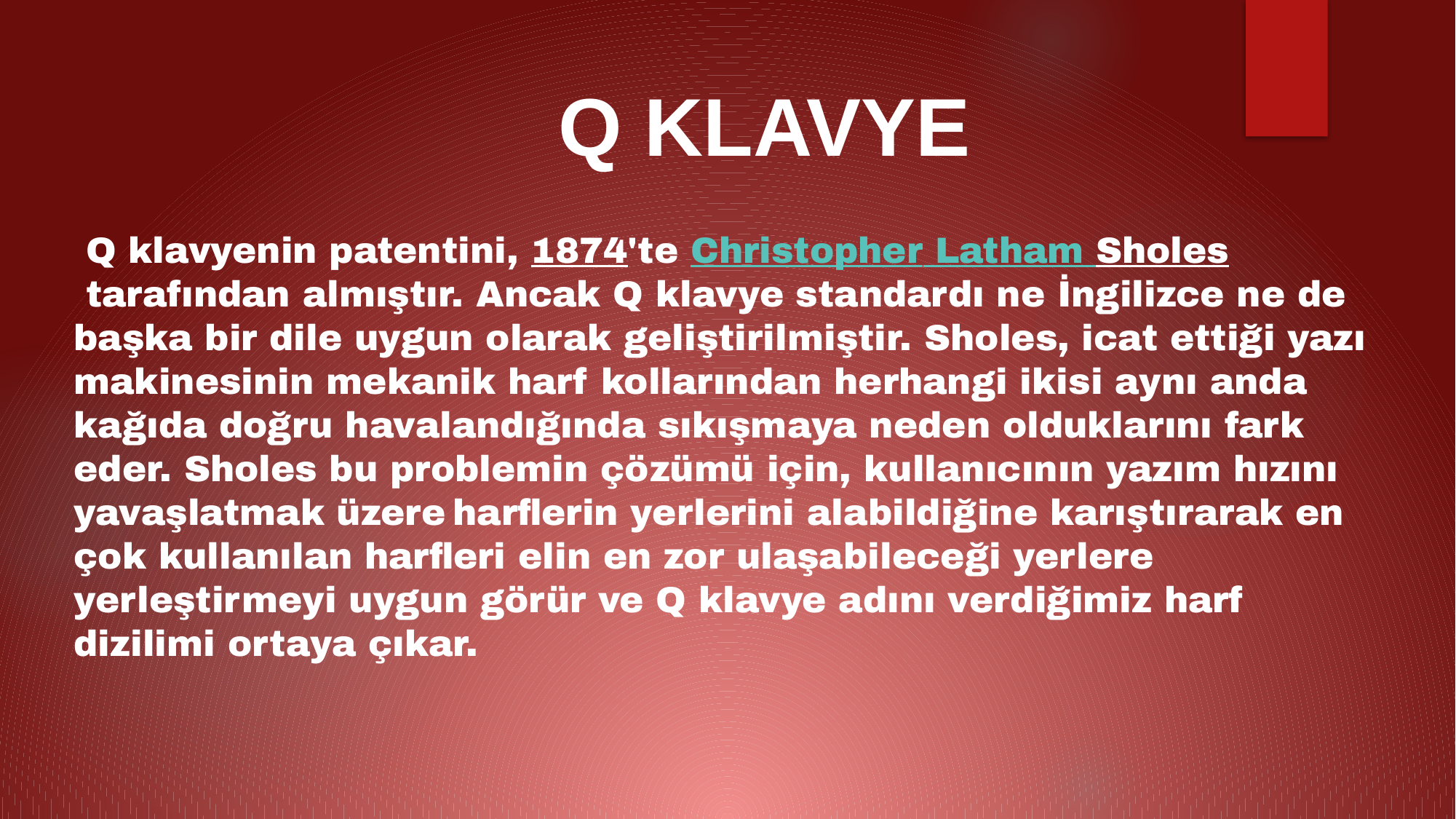

Q KLAVYE
 Q klavyenin patentini, 1874'te Christopher Latham Sholes tarafından almıştır. Ancak Q klavye standardı ne İngilizce ne de başka bir dile uygun olarak geliştirilmiştir. Sholes, icat ettiği yazı makinesinin mekanik harf kollarından herhangi ikisi aynı anda kağıda doğru havalandığında sıkışmaya neden olduklarını fark eder. Sholes bu problemin çözümü için, kullanıcının yazım hızını yavaşlatmak üzere harflerin yerlerini alabildiğine karıştırarak en çok kullanılan harfleri elin en zor ulaşabileceği yerlere yerleştirmeyi uygun görür ve Q klavye adını verdiğimiz harf dizilimi ortaya çıkar.